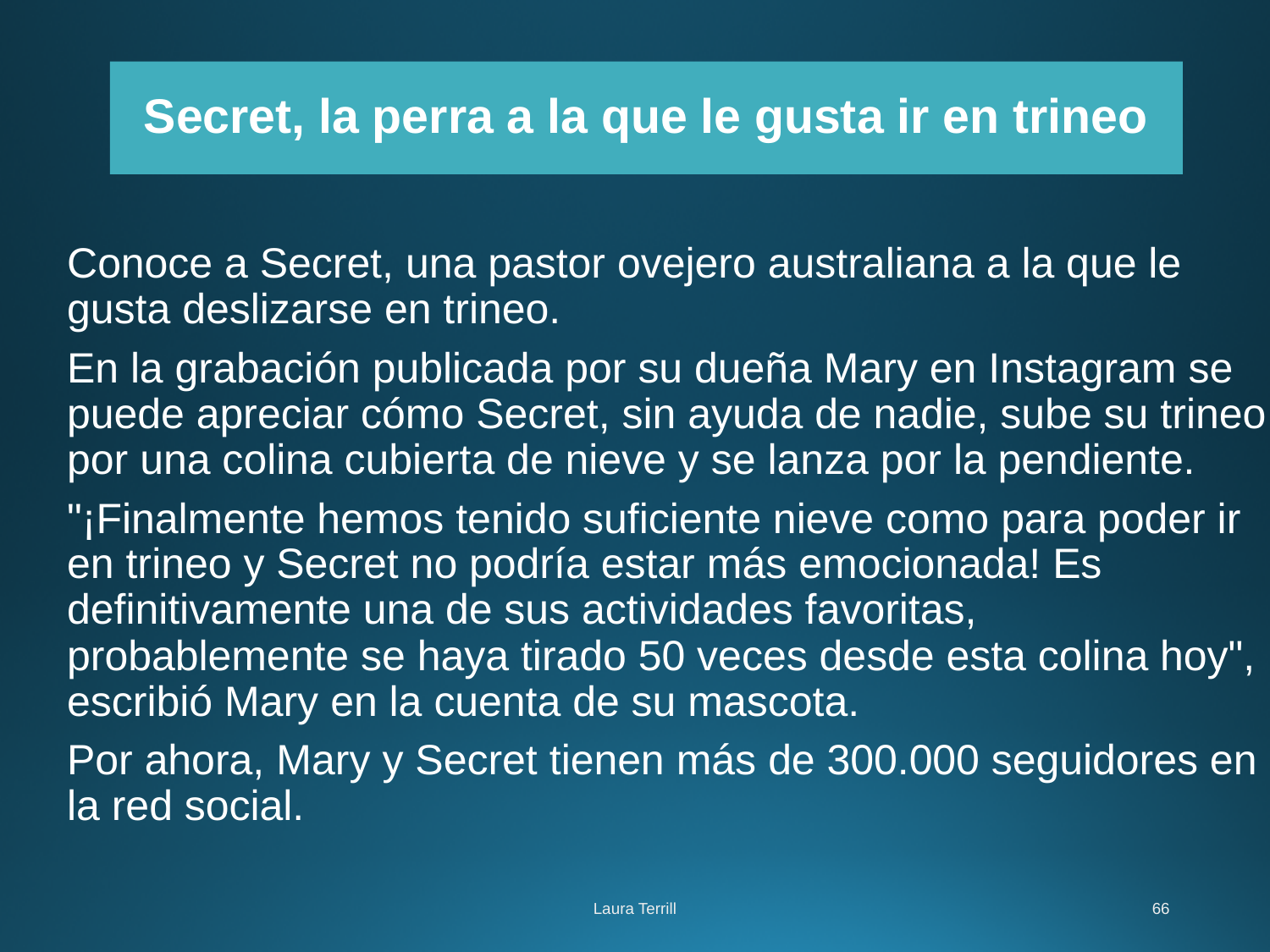

# Secret, la perra a la que le gusta ir en trineo
Conoce a Secret, una pastor ovejero australiana a la que le gusta deslizarse en trineo.
En la grabación publicada por su dueña Mary en Instagram se puede apreciar cómo Secret, sin ayuda de nadie, sube su trineo por una colina cubierta de nieve y se lanza por la pendiente.
"¡Finalmente hemos tenido suficiente nieve como para poder ir en trineo y Secret no podría estar más emocionada! Es definitivamente una de sus actividades favoritas, probablemente se haya tirado 50 veces desde esta colina hoy", escribió Mary en la cuenta de su mascota.
Por ahora, Mary y Secret tienen más de 300.000 seguidores en la red social.
Laura Terrill
66